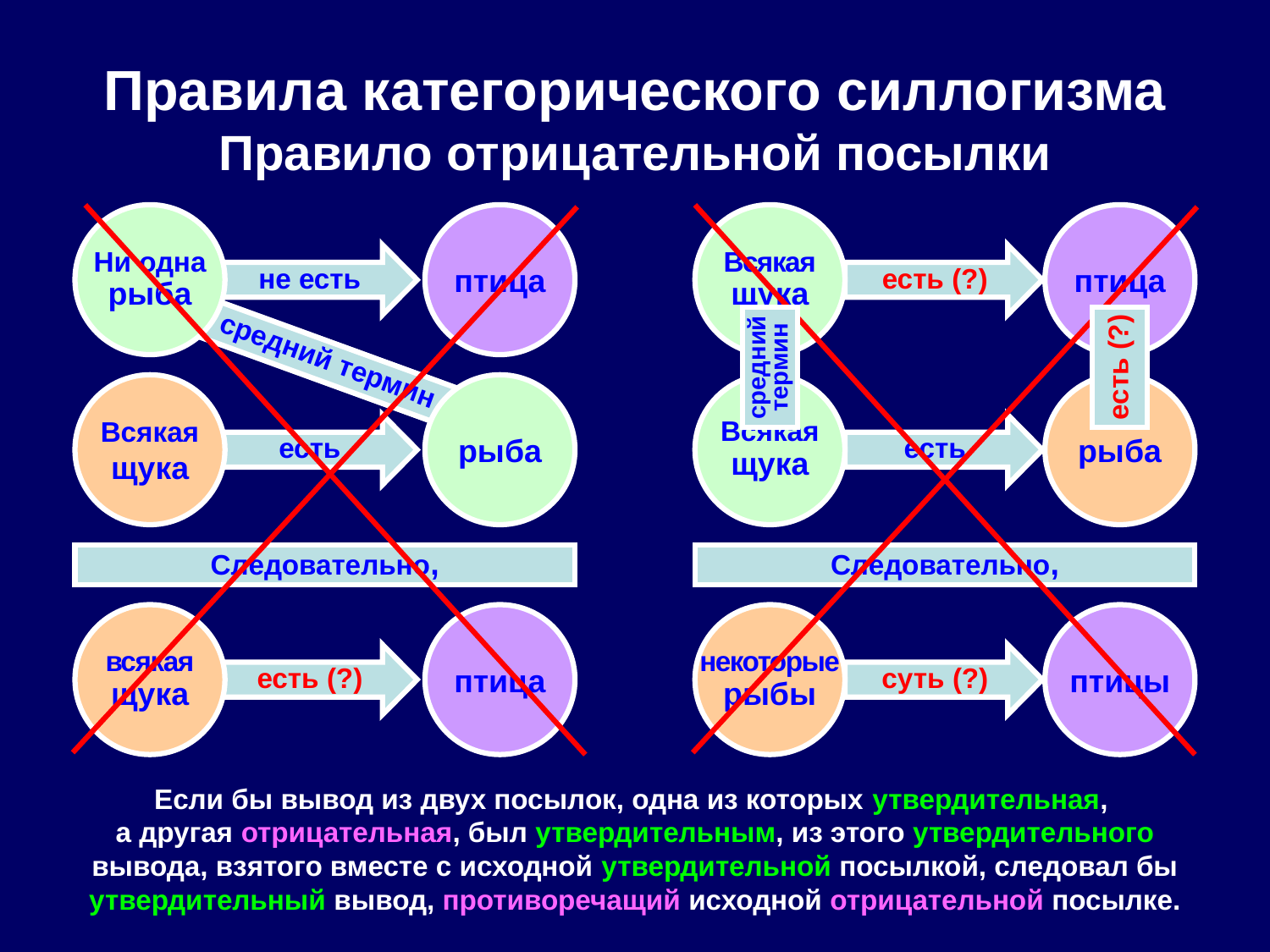

# Правила категорического силлогизма Правило отрицательной посылки
Ни одна
рыба
птица
Всякая
щука
птица
не есть
есть (?)
средний
термин
есть (?)
есть (?)
средний термин
Всякая
щука
рыба
Всякая
щука
рыба
есть
есть
Следовательно,
Следовательно,
всякая
щука
птица
некоторые
рыбы
птицы
есть (?)
суть (?)
Если бы вывод из двух посылок, одна из которых утвердительная,
а другая отрицательная, был утвердительным, из этого утвердительного вывода, взятого вместе с исходной утвердительной посылкой, следовал бы утвердительный вывод, противоречащий исходной отрицательной посылке.